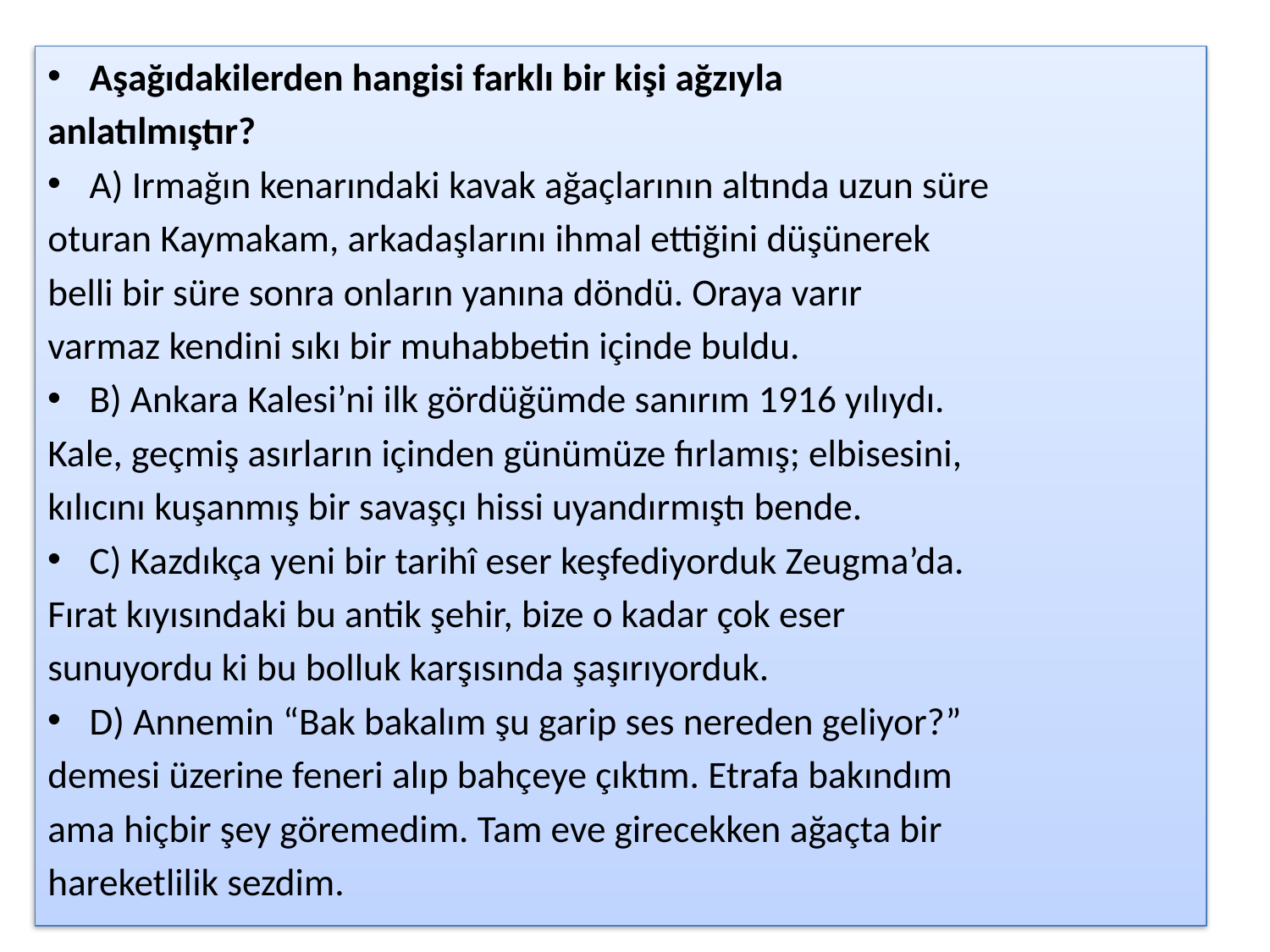

Aşağıdakilerden hangisi farklı bir kişi ağzıyla
anlatılmıştır?
A) Irmağın kenarındaki kavak ağaçlarının altında uzun süre
oturan Kaymakam, arkadaşlarını ihmal ettiğini düşünerek
belli bir süre sonra onların yanına döndü. Oraya varır
varmaz kendini sıkı bir muhabbetin içinde buldu.
B) Ankara Kalesi’ni ilk gördüğümde sanırım 1916 yılıydı.
Kale, geçmiş asırların içinden günümüze fırlamış; elbisesini,
kılıcını kuşanmış bir savaşçı hissi uyandırmıştı bende.
C) Kazdıkça yeni bir tarihî eser keşfediyorduk Zeugma’da.
Fırat kıyısındaki bu antik şehir, bize o kadar çok eser
sunuyordu ki bu bolluk karşısında şaşırıyorduk.
D) Annemin “Bak bakalım şu garip ses nereden geliyor?”
demesi üzerine feneri alıp bahçeye çıktım. Etrafa bakındım
ama hiçbir şey göremedim. Tam eve girecekken ağaçta bir
hareketlilik sezdim.